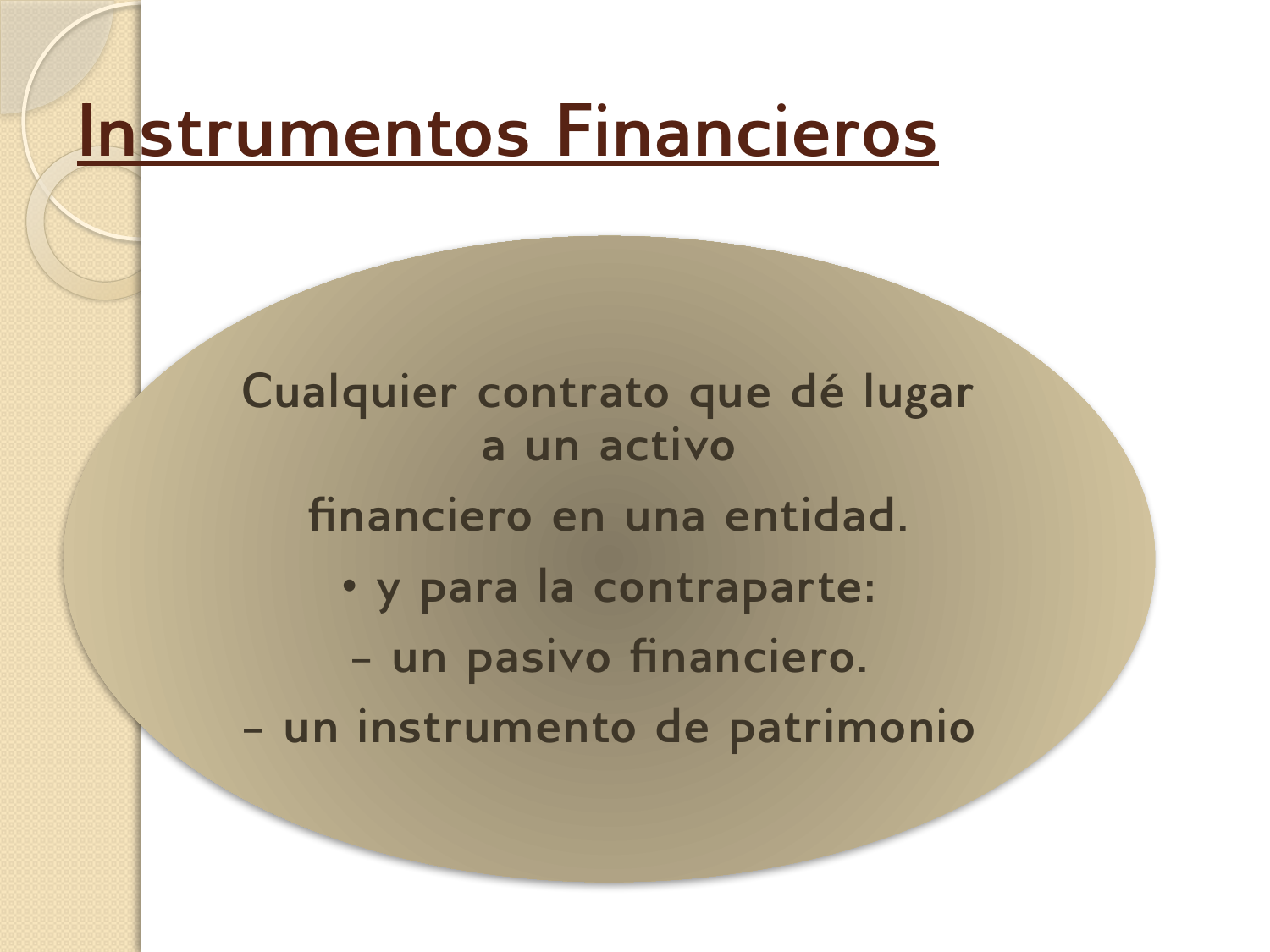

# Instrumentos Financieros
Cualquier contrato que dé lugar a un activo
financiero en una entidad.
• y para la contraparte:
– un pasivo financiero.
– un instrumento de patrimonio